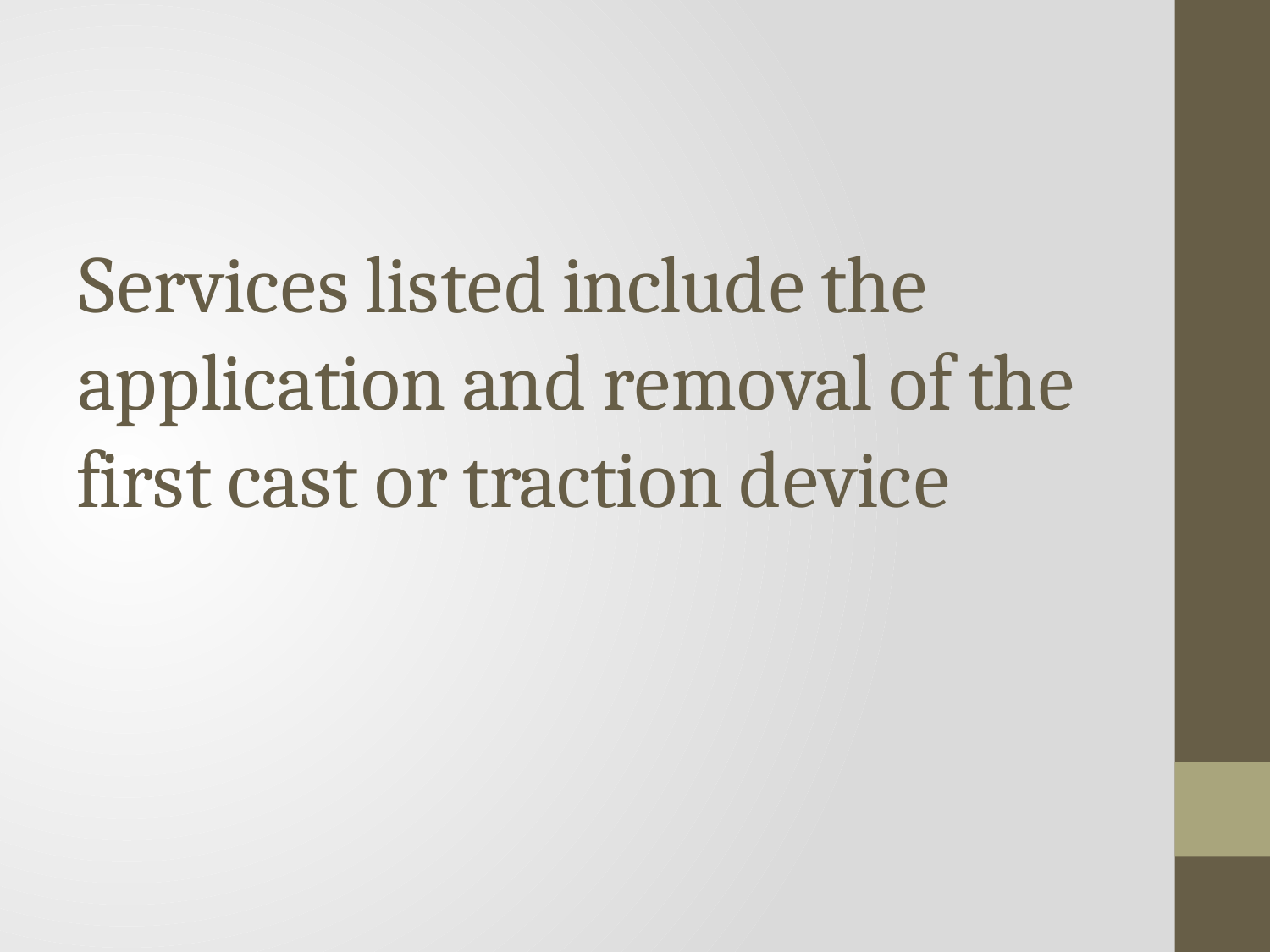

# Services listed include the application and removal of the first cast or traction device